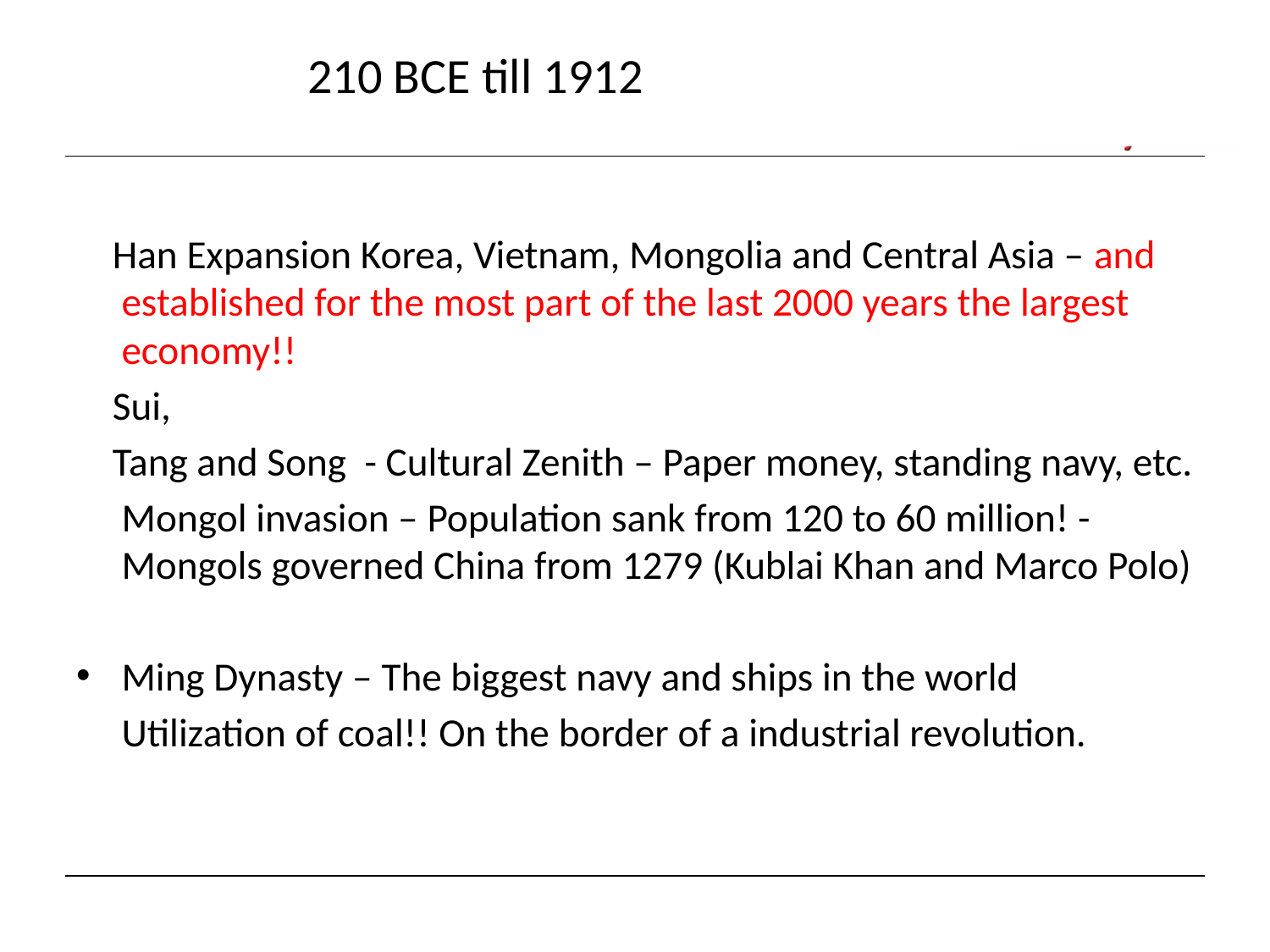

# 210 BCE till 1912
    Han Expansion Korea, Vietnam, Mongolia and Central Asia – and established for the most part of the last 2000 years the largest economy!!
    Sui,
    Tang and Song  - Cultural Zenith – Paper money, standing navy, etc.
     Mongol invasion – Population sank from 120 to 60 million! - Mongols governed China from 1279 (Kublai Khan and Marco Polo)

Ming Dynasty – The biggest navy and ships in the world
     Utilization of coal!! On the border of a industrial revolution.